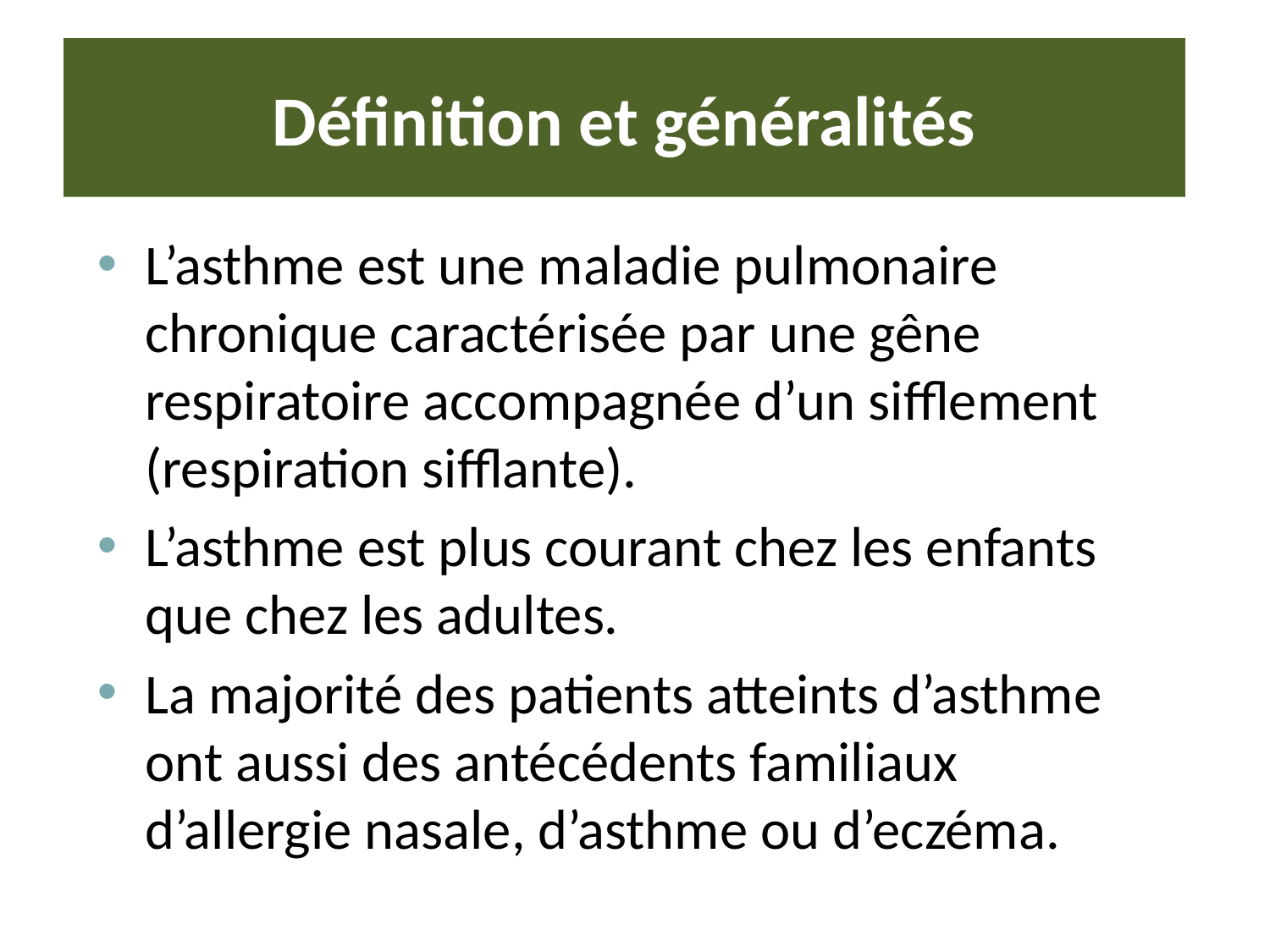

# Définition et généralités
L’asthme est une maladie pulmonaire chronique caractérisée par une gêne respiratoire accompagnée d’un sifflement (respiration sifflante).
L’asthme est plus courant chez les enfants que chez les adultes.
La majorité des patients atteints d’asthme ont aussi des antécédents familiaux d’allergie nasale, d’asthme ou d’eczéma.